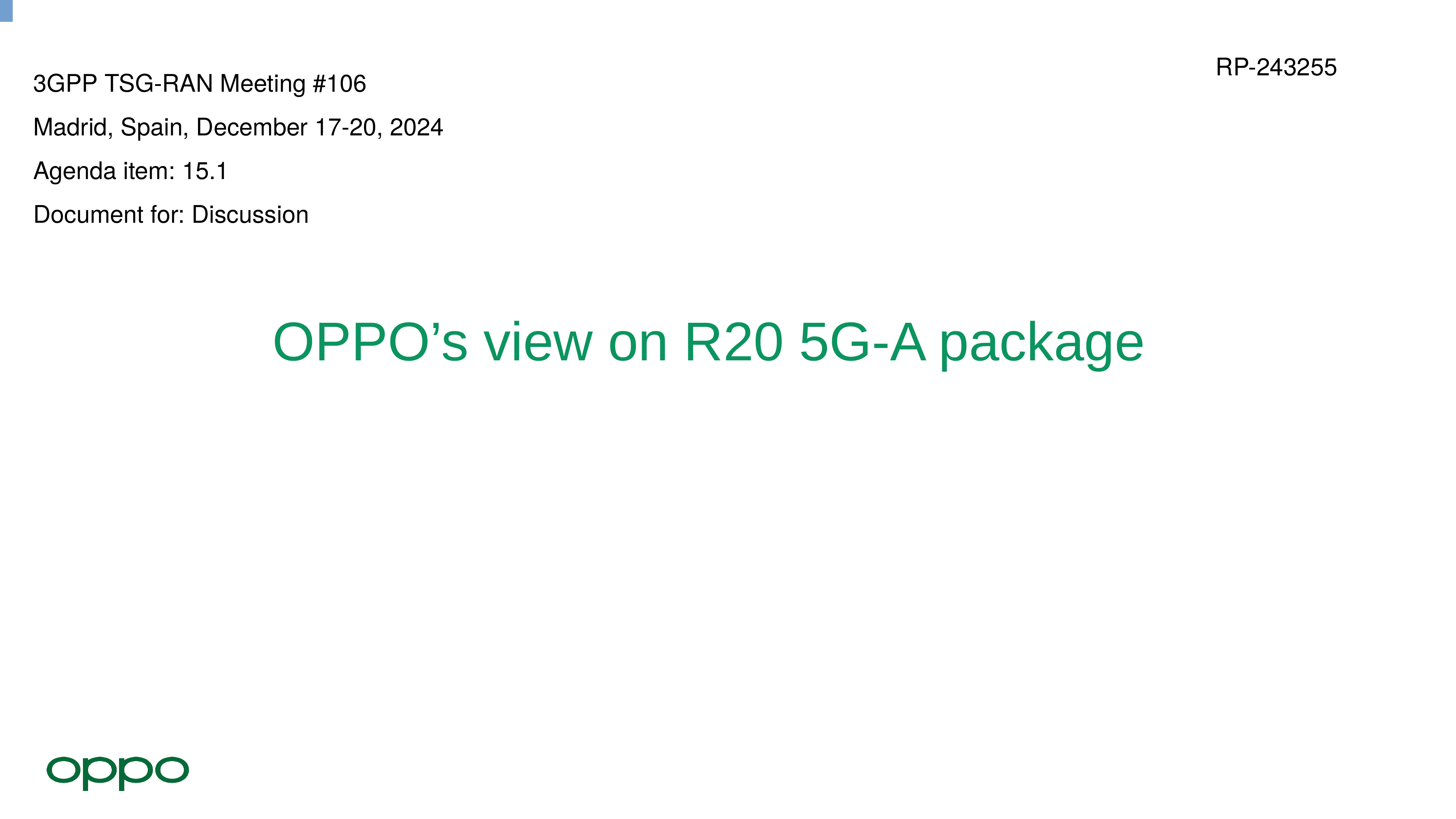

RP-243255
3GPP TSG-RAN Meeting #106
Madrid, Spain, December 17-20, 2024
Agenda item: 15.1
Document for: Discussion
# OPPO’s view on R20 5G-A package